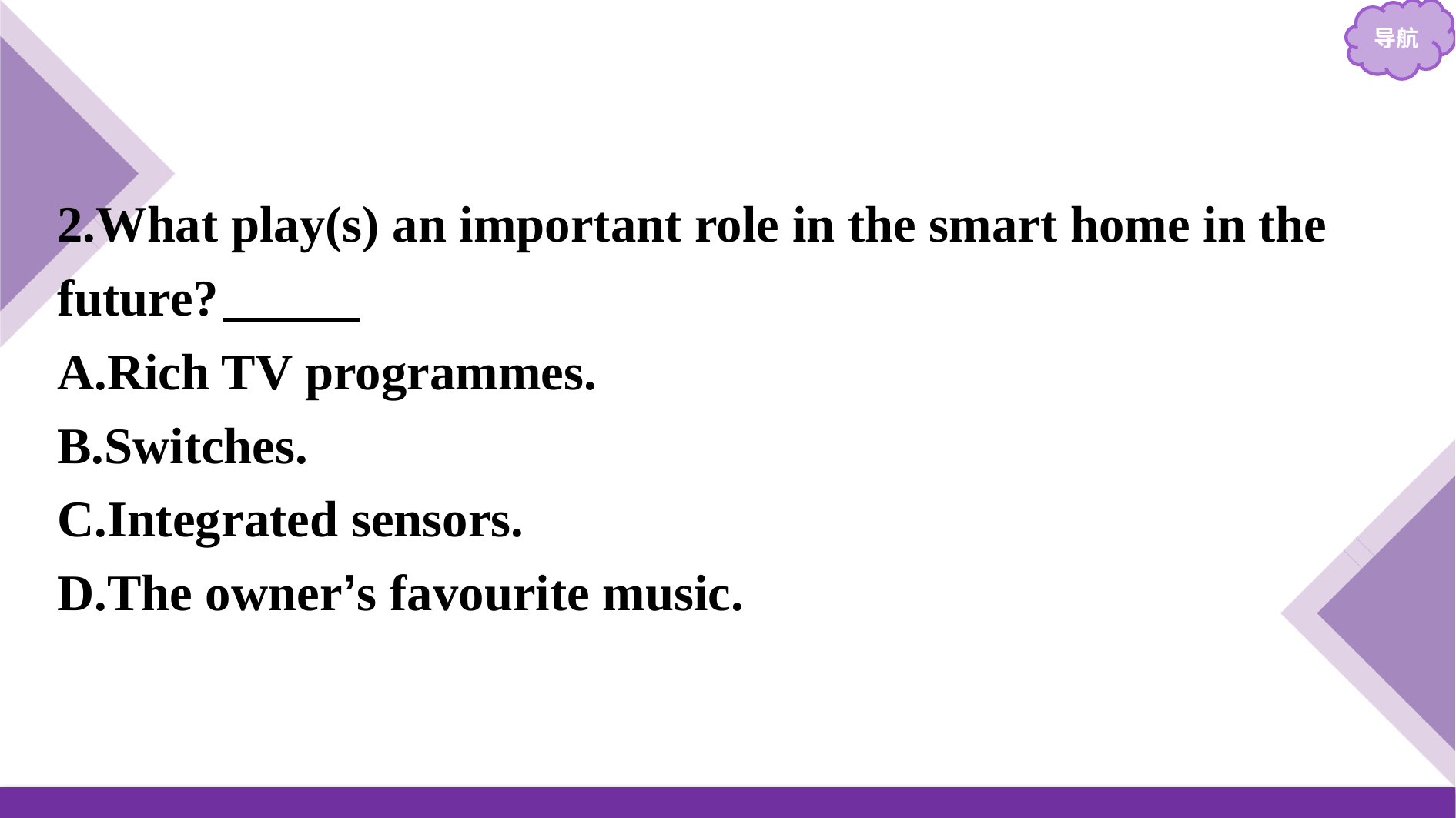

2.What play(s) an important role in the smart home in the future?　C
A.Rich TV programmes.
B.Switches.
C.Integrated sensors.
D.The owner’s favourite music.